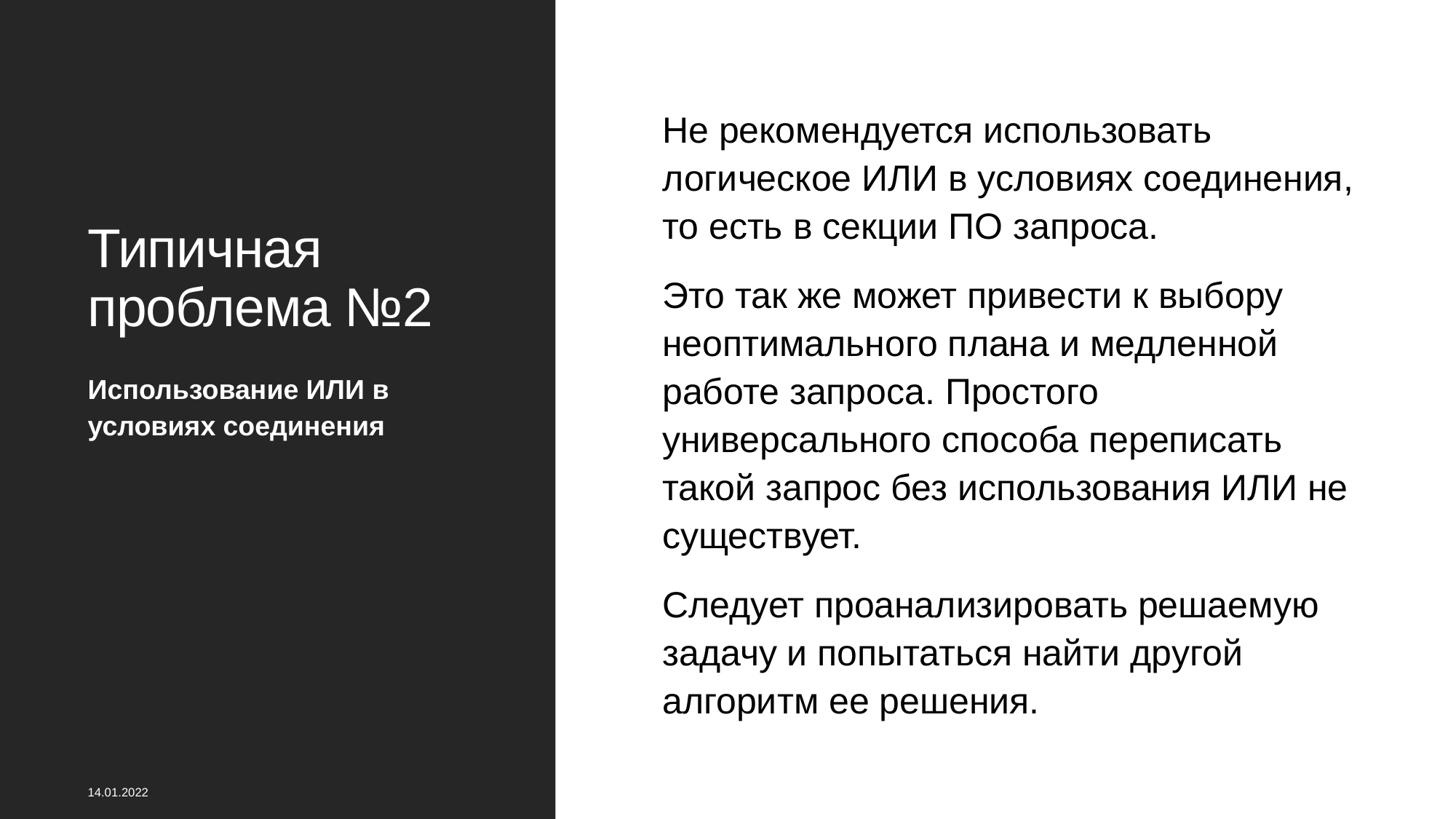

# Типичная проблема №2
Не рекомендуется использовать логическое ИЛИ в условиях соединения, то есть в секции ПО запроса.
Это так же может привести к выбору неоптимального плана и медленной работе запроса. Простого универсального способа переписать такой запрос без использования ИЛИ не существует.
Следует проанализировать решаемую задачу и попытаться найти другой алгоритм ее решения.
Использование ИЛИ в условиях соединения
14.01.2022